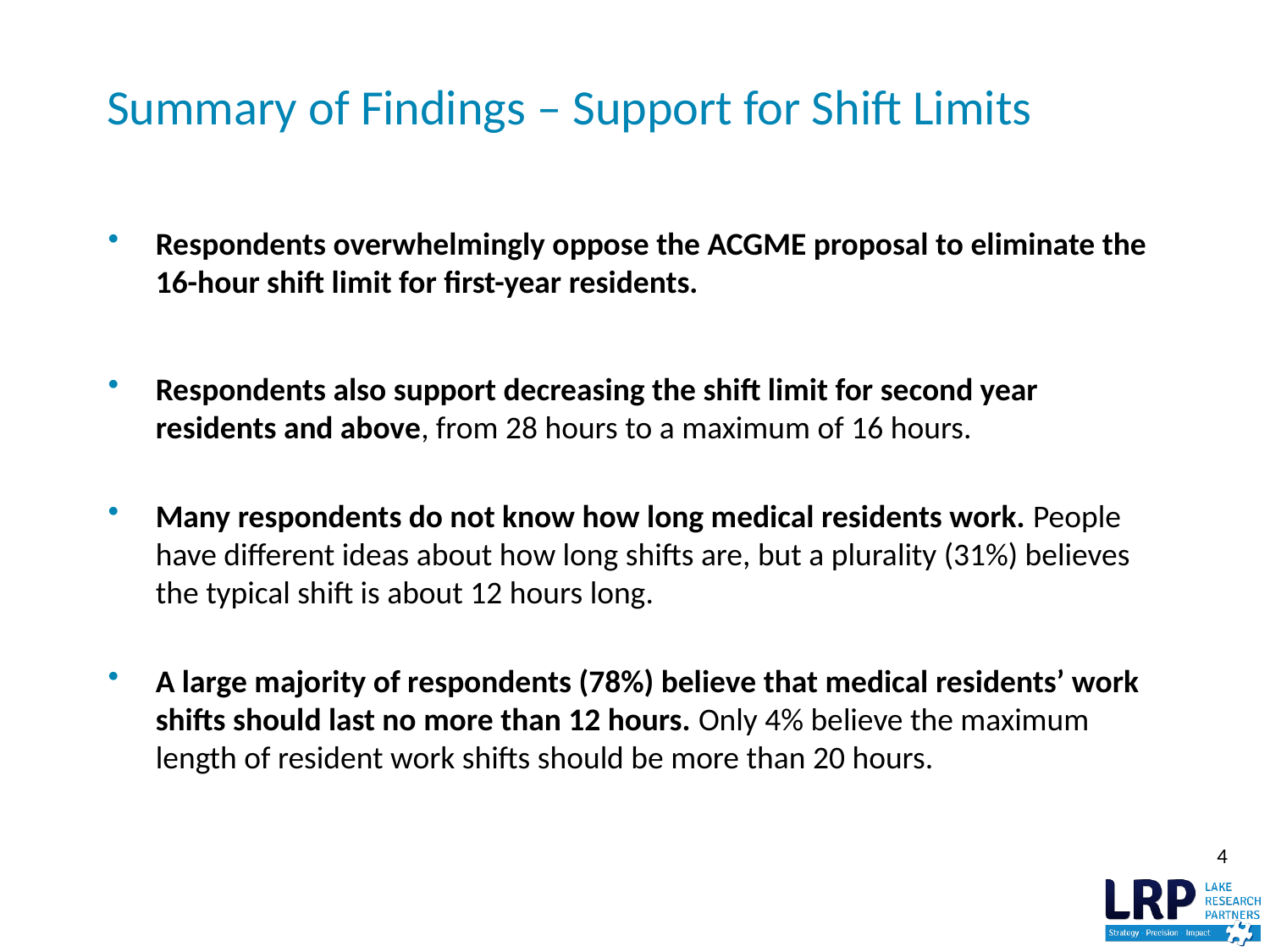

# Summary of Findings – Support for Shift Limits

Respondents overwhelmingly oppose the ACGME proposal to eliminate the 16-hour shift limit for first-year residents.

Respondents also support decreasing the shift limit for second year residents and above, from 28 hours to a maximum of 16 hours.

Many respondents do not know how long medical residents work. People have different ideas about how long shifts are, but a plurality (31%) believes the typical shift is about 12 hours long.

A large majority of respondents (78%) believe that medical residents’ work shifts should last no more than 12 hours. Only 4% believe the maximum length of resident work shifts should be more than 20 hours.

4